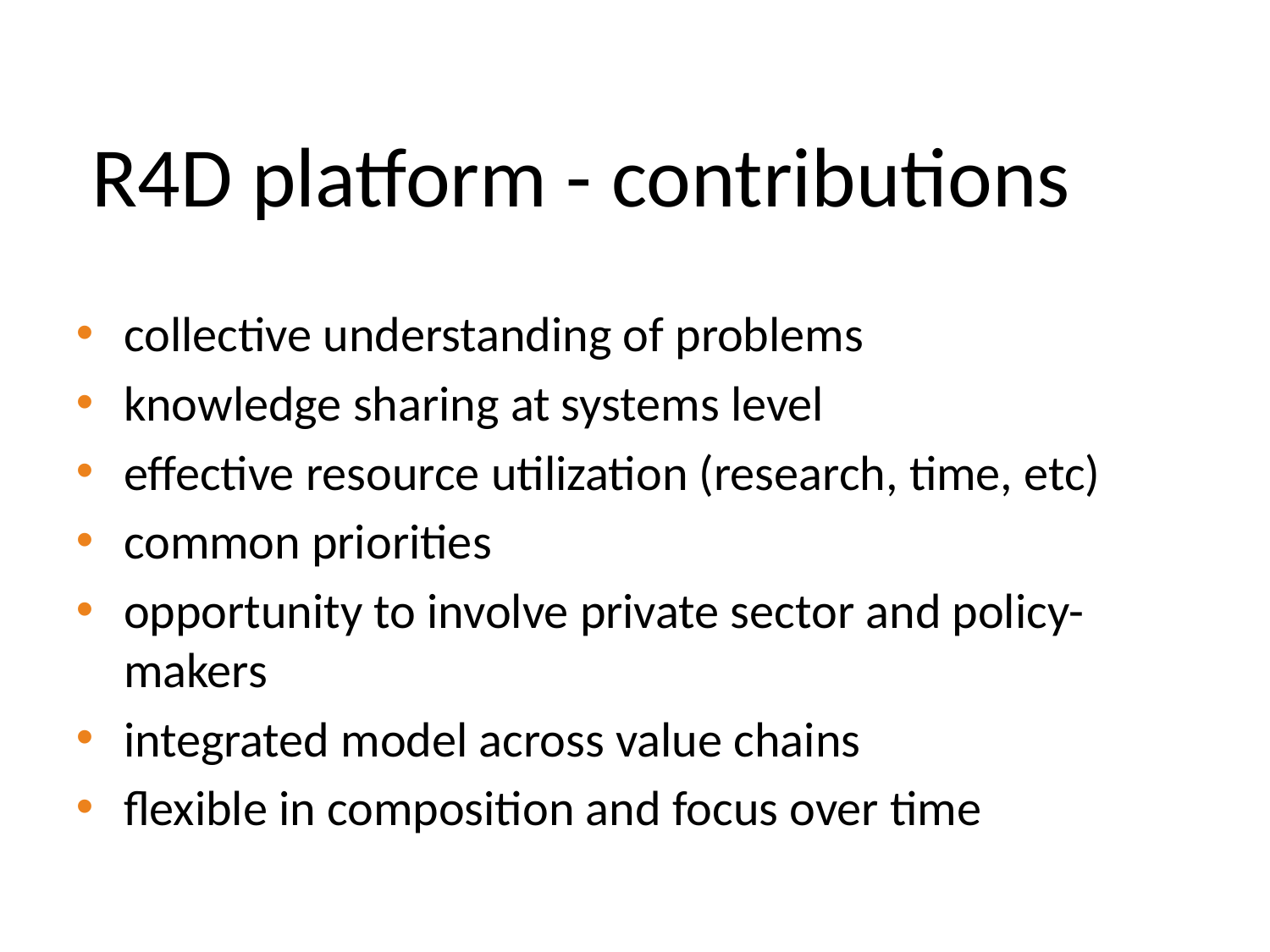

R4D platform - contributions
collective understanding of problems
knowledge sharing at systems level
effective resource utilization (research, time, etc)
common priorities
opportunity to involve private sector and policy-makers
integrated model across value chains
flexible in composition and focus over time